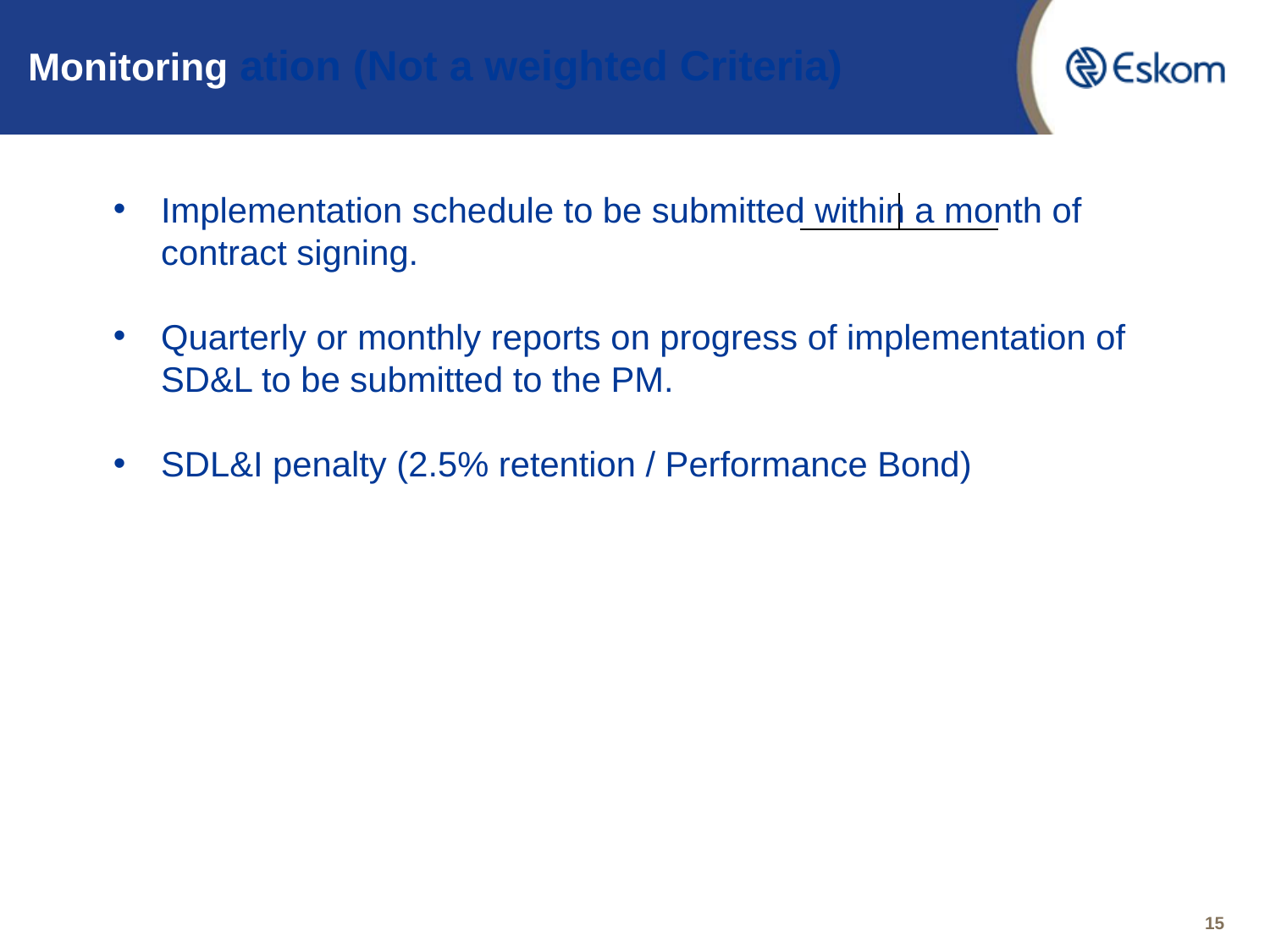

Monitoring ation (Not a weighted Criteria)
Implementation schedule to be submitted within a month of contract signing.

Quarterly or monthly reports on progress of implementation of SD&L to be submitted to the PM.

SDL&I penalty (2.5% retention / Performance Bond)

15